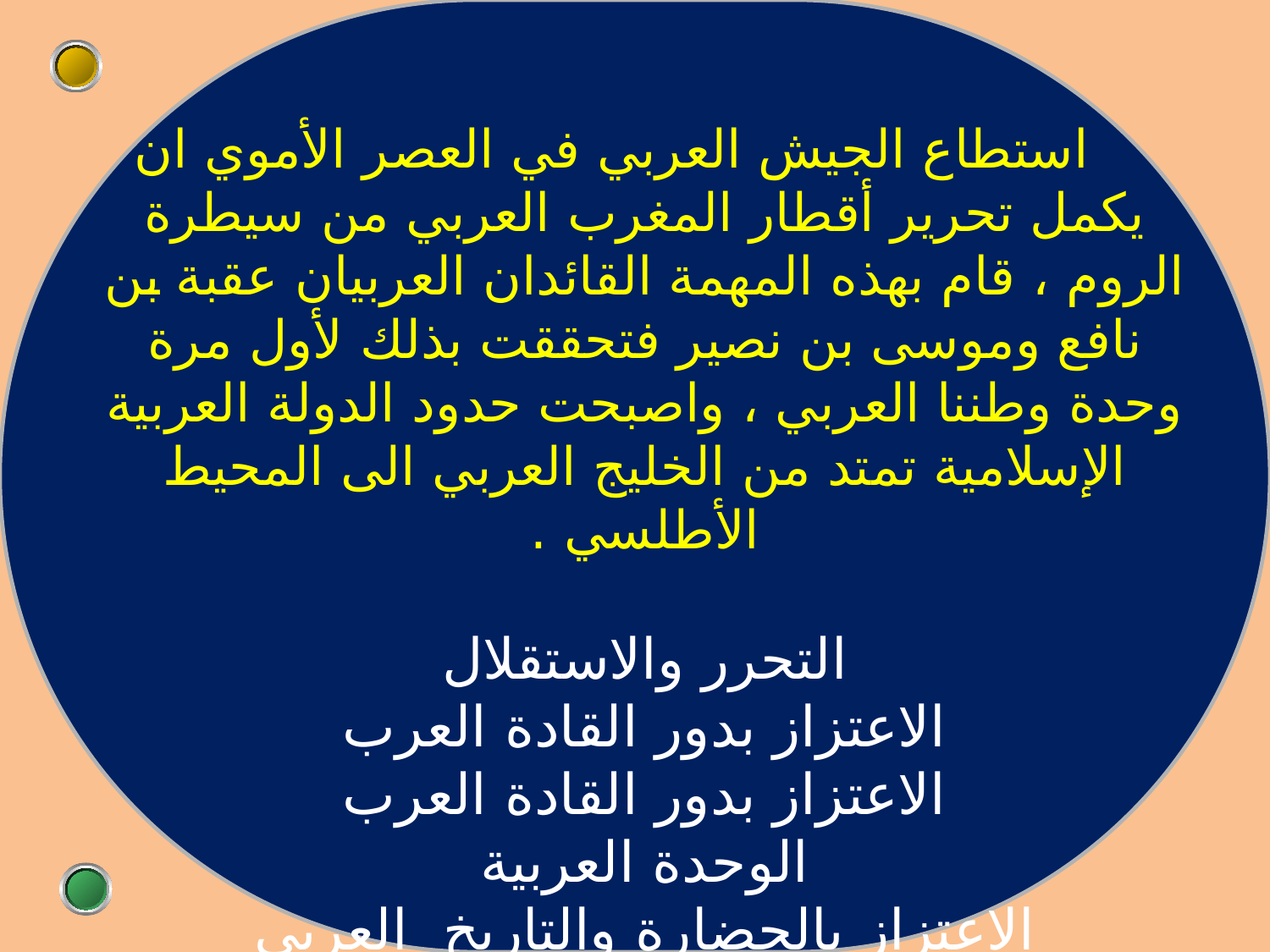

استطاع الجيش العربي في العصر الأموي ان يكمل تحرير أقطار المغرب العربي من سيطرة الروم ، قام بهذه المهمة القائدان العربيان عقبة بن نافع وموسى بن نصير فتحققت بذلك لأول مرة وحدة وطننا العربي ، واصبحت حدود الدولة العربية الإسلامية تمتد من الخليج العربي الى المحيط الأطلسي .

التحرر والاستقلال
الاعتزاز بدور القادة العرب
الاعتزاز بدور القادة العرب
الوحدة العربية
الاعتزاز بالحضارة والتاريخ  العربي